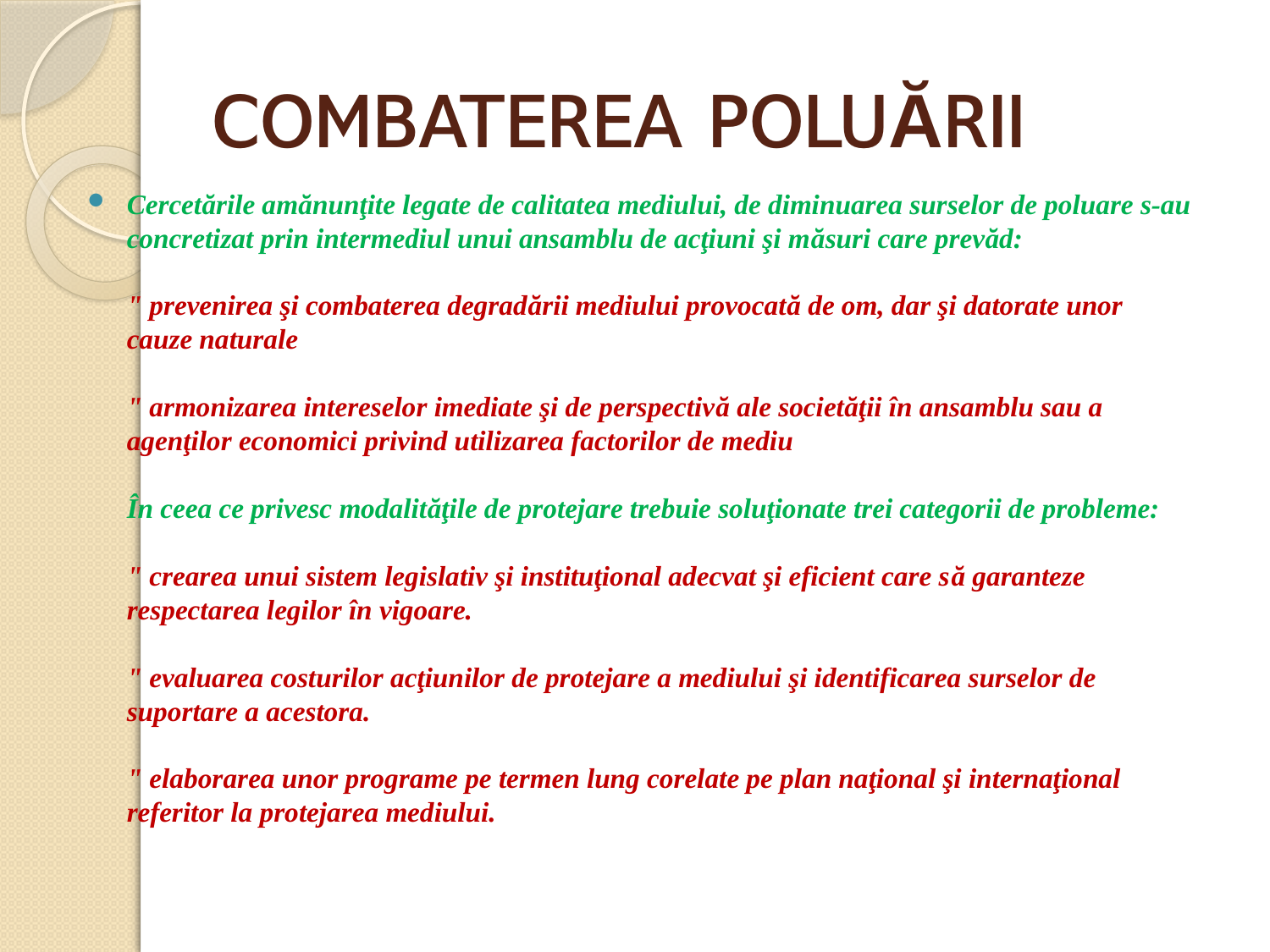

# COMBATEREA POLUĂRII
Cercetările amănunţite legate de calitatea mediului, de diminuarea surselor de poluare s-au concretizat prin intermediul unui ansamblu de acţiuni şi măsuri care prevăd:
" prevenirea şi combaterea degradării mediului provocată de om, dar şi datorate unor cauze naturale
" armonizarea intereselor imediate şi de perspectivă ale societăţii în ansamblu sau a agenţilor economici privind utilizarea factorilor de mediu
În ceea ce privesc modalităţile de protejare trebuie soluţionate trei categorii de probleme:
" crearea unui sistem legislativ şi instituţional adecvat şi eficient care să garanteze respectarea legilor în vigoare.
" evaluarea costurilor acţiunilor de protejare a mediului şi identificarea surselor de suportare a acestora.
" elaborarea unor programe pe termen lung corelate pe plan naţional şi internaţional referitor la protejarea mediului.